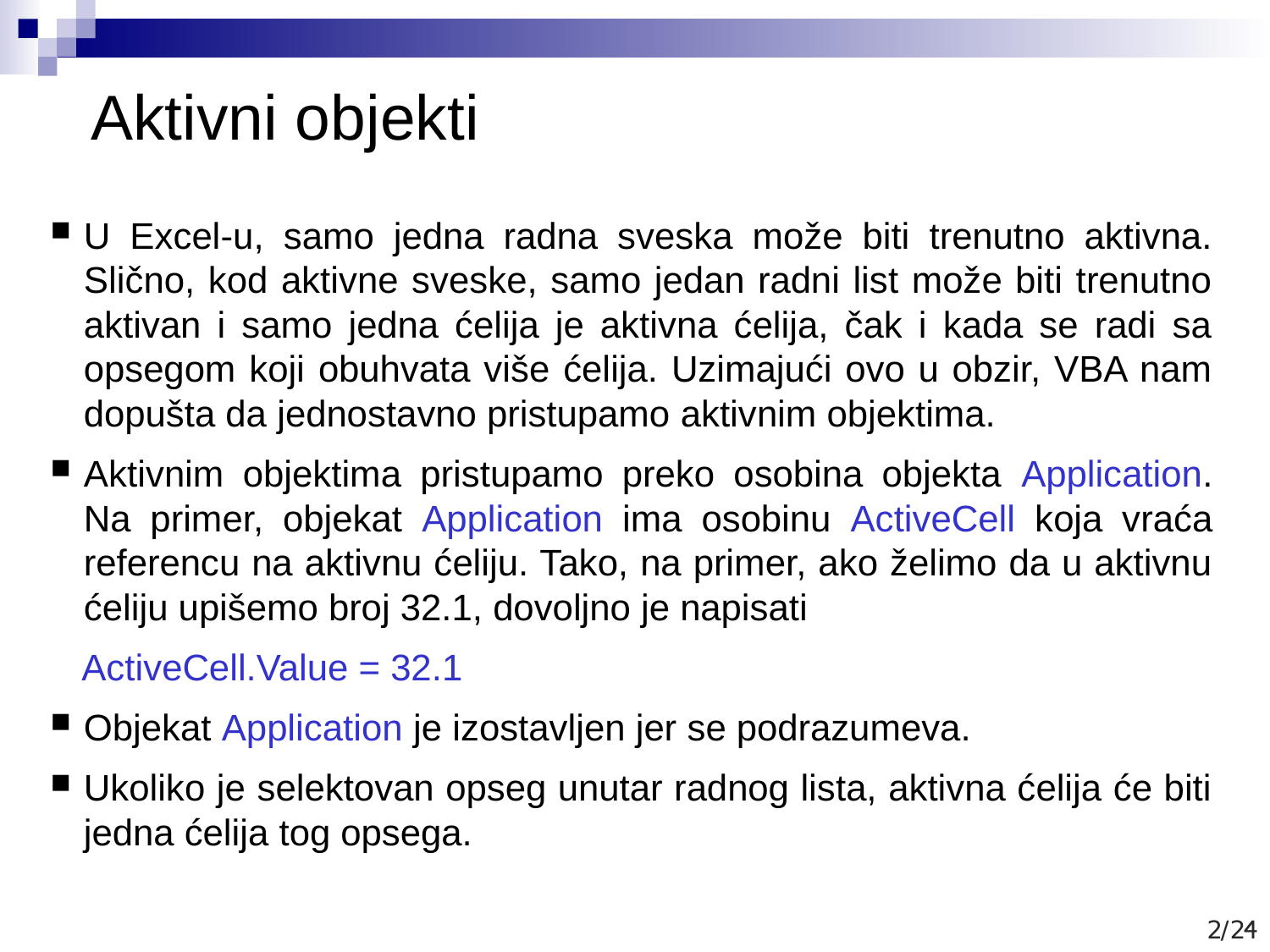

# Aktivni objekti
U Excel-u, samo jedna radna sveska može biti trenutno aktivna. Slično, kod aktivne sveske, samo jedan radni list može biti trenutno aktivan i samo jedna ćelija je aktivna ćelija, čak i kada se radi sa opsegom koji obuhvata više ćelija. Uzimajući ovo u obzir, VBA nam dopušta da jednostavno pristupamo aktivnim objektima.
Aktivnim objektima pristupamo preko osobina objekta Application. Na primer, objekat Application ima osobinu ActiveCell koja vraća referencu na aktivnu ćeliju. Tako, na primer, ako želimo da u aktivnu ćeliju upišemo broj 32.1, dovoljno je napisati
   ActiveCell.Value = 32.1
Objekat Application je izostavljen jer se podrazumeva.
Ukoliko je selektovan opseg unutar radnog lista, aktivna ćelija će biti jedna ćelija tog opsega.
2/24